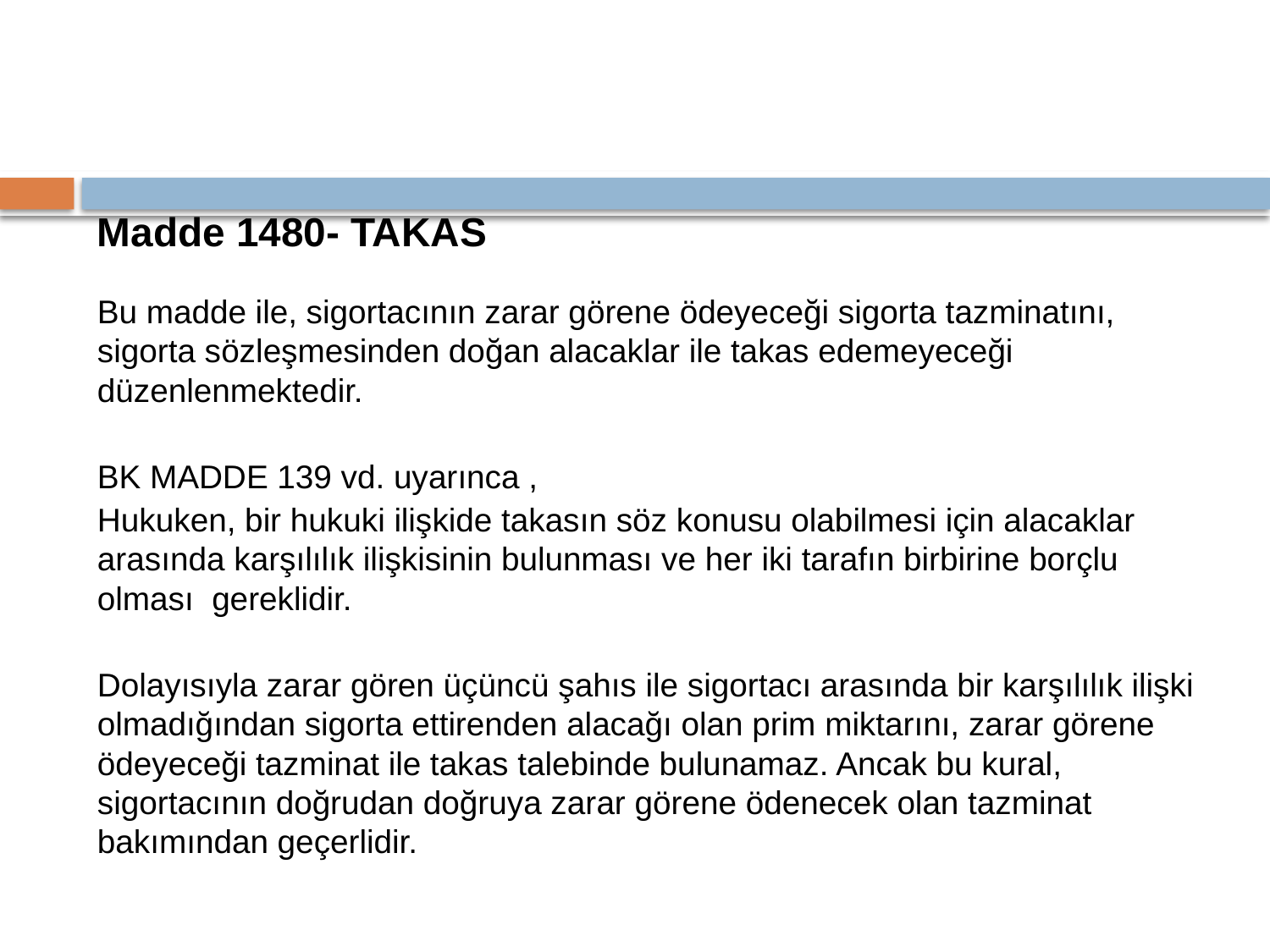

Madde 1480- TAKAS

Bu madde ile, sigortacının zarar görene ödeyeceği sigorta tazminatını, sigorta sözleşmesinden doğan alacaklar ile takas edemeyeceği düzenlenmektedir.

BK MADDE 139 vd. uyarınca ,
Hukuken, bir hukuki ilişkide takasın söz konusu olabilmesi için alacaklar arasında karşılılık ilişkisinin bulunması ve her iki tarafın birbirine borçlu olması  gereklidir.

Dolayısıyla zarar gören üçüncü şahıs ile sigortacı arasında bir karşılılık ilişki olmadığından sigorta ettirenden alacağı olan prim miktarını, zarar görene ödeyeceği tazminat ile takas talebinde bulunamaz. Ancak bu kural, sigortacının doğrudan doğruya zarar görene ödenecek olan tazminat bakımından geçerlidir.